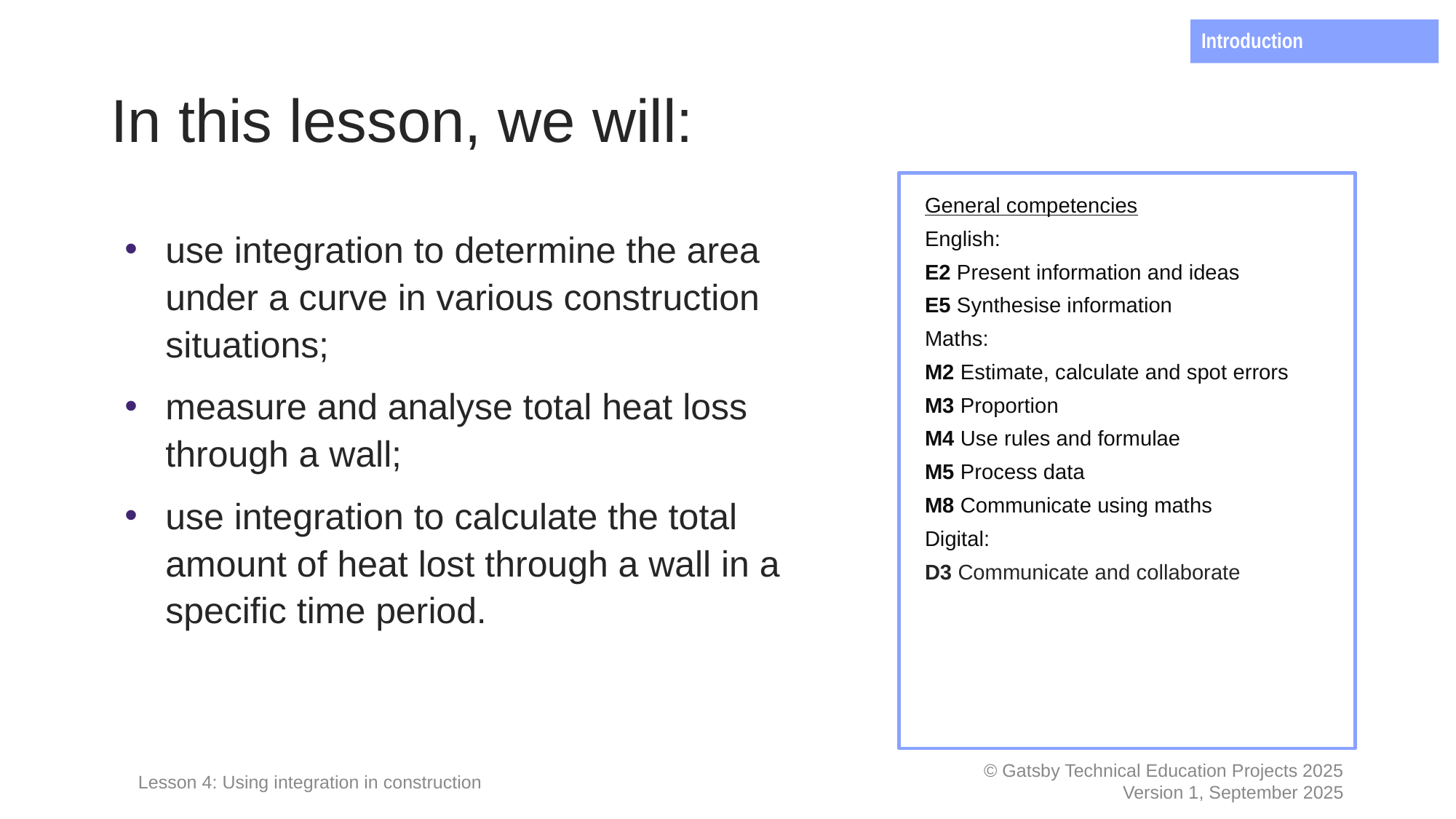

Introduction
# In this lesson, we will:
General competencies
English:
E2 Present information and ideas
E5 Synthesise information
Maths:
M2 Estimate, calculate and spot errors
M3 Proportion
M4 Use rules and formulae
M5 Process data
M8 Communicate using maths
Digital:
D3 Communicate and collaborate
use integration to determine the area under a curve in various construction situations;
measure and analyse total heat loss through a wall;
use integration to calculate the total amount of heat lost through a wall in a specific time period.
Lesson 4: Using integration in construction